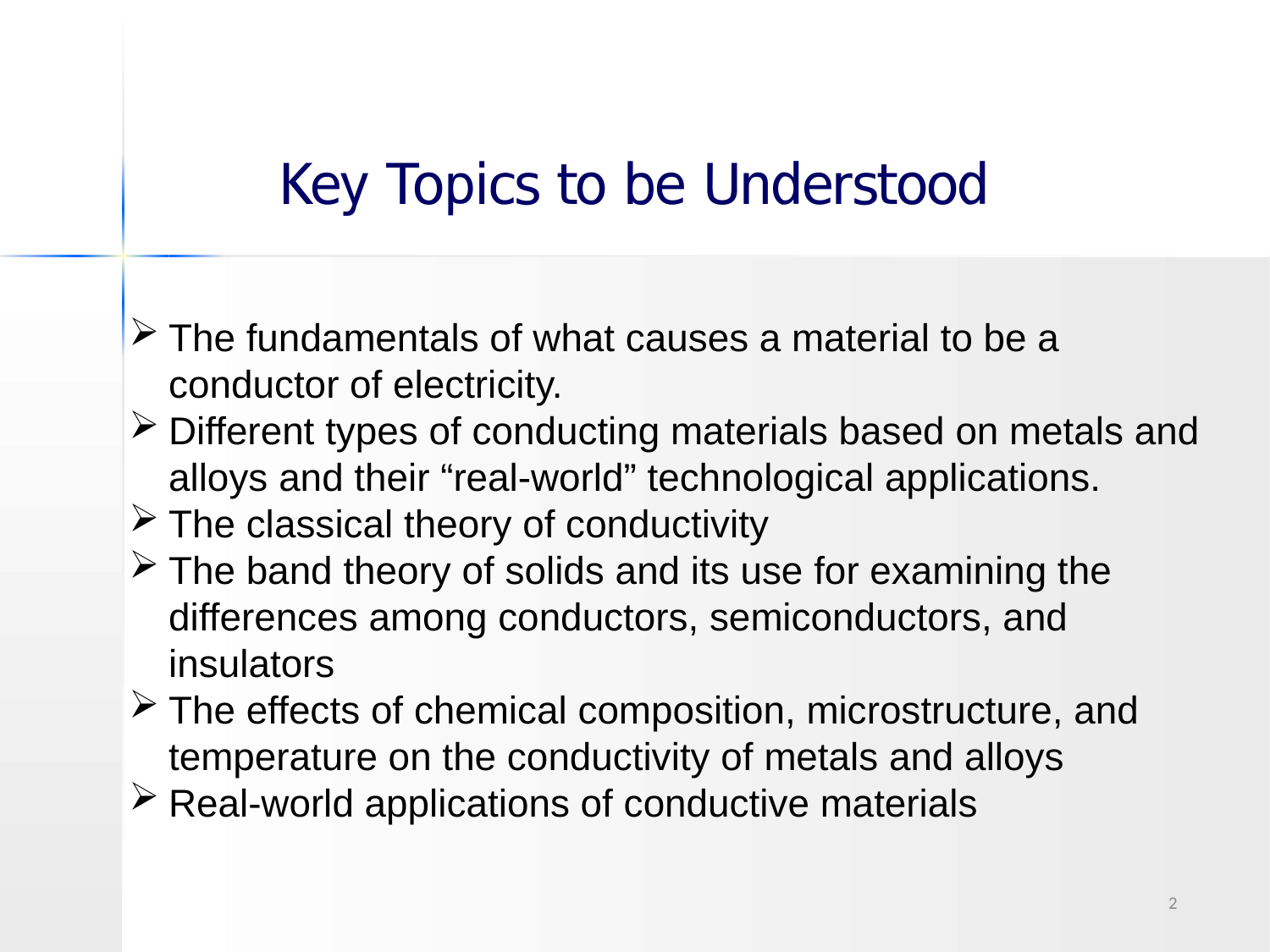

Key Topics to be Understood
The fundamentals of what causes a material to be a conductor of electricity.
Different types of conducting materials based on metals and alloys and their “real-world” technological applications.
The classical theory of conductivity
The band theory of solids and its use for examining the differences among conductors, semiconductors, and insulators
The effects of chemical composition, microstructure, and temperature on the conductivity of metals and alloys
Real-world applications of conductive materials